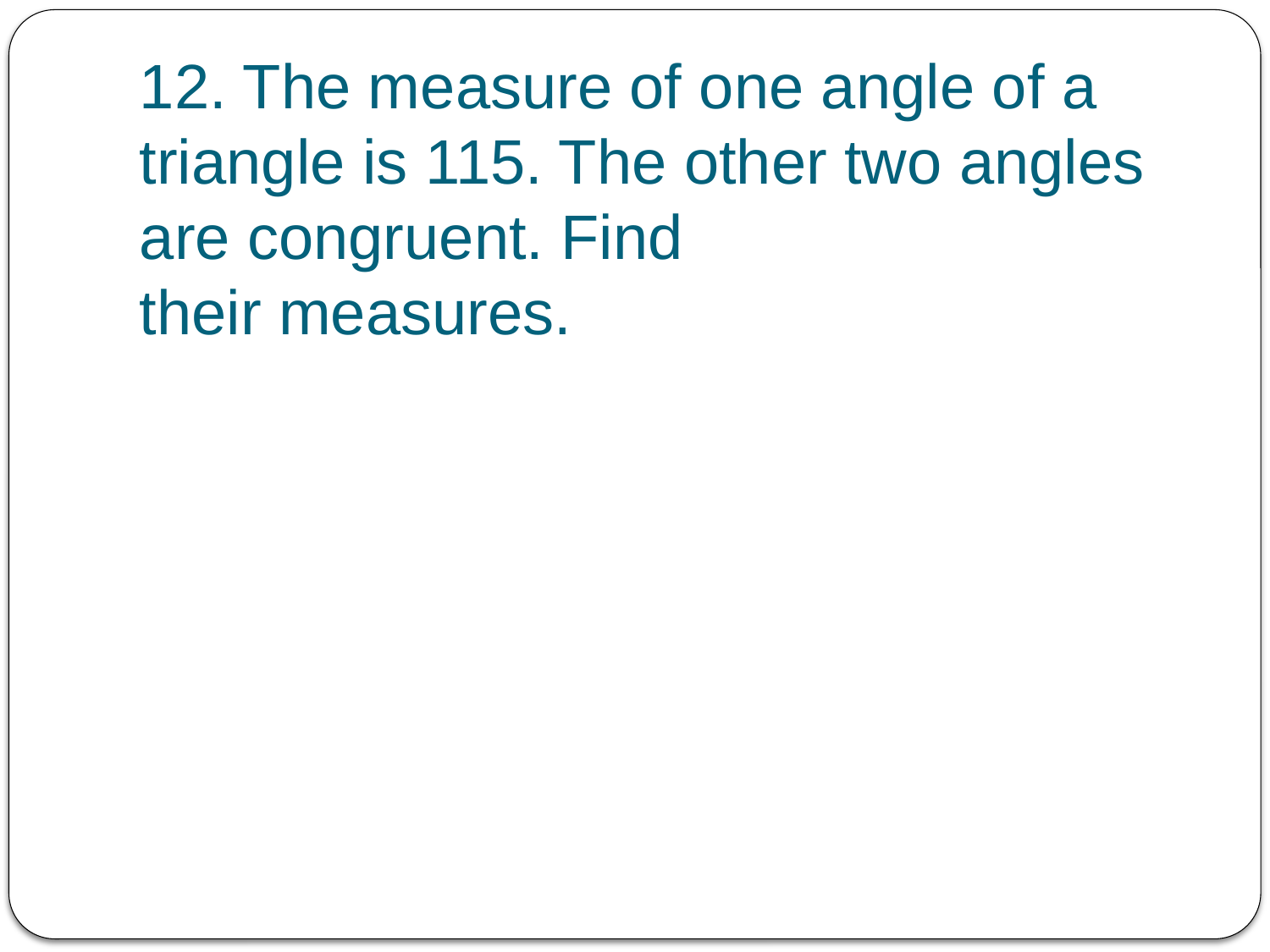

# 12. The measure of one angle of a triangle is 115. The other two angles are congruent. Find their measures.